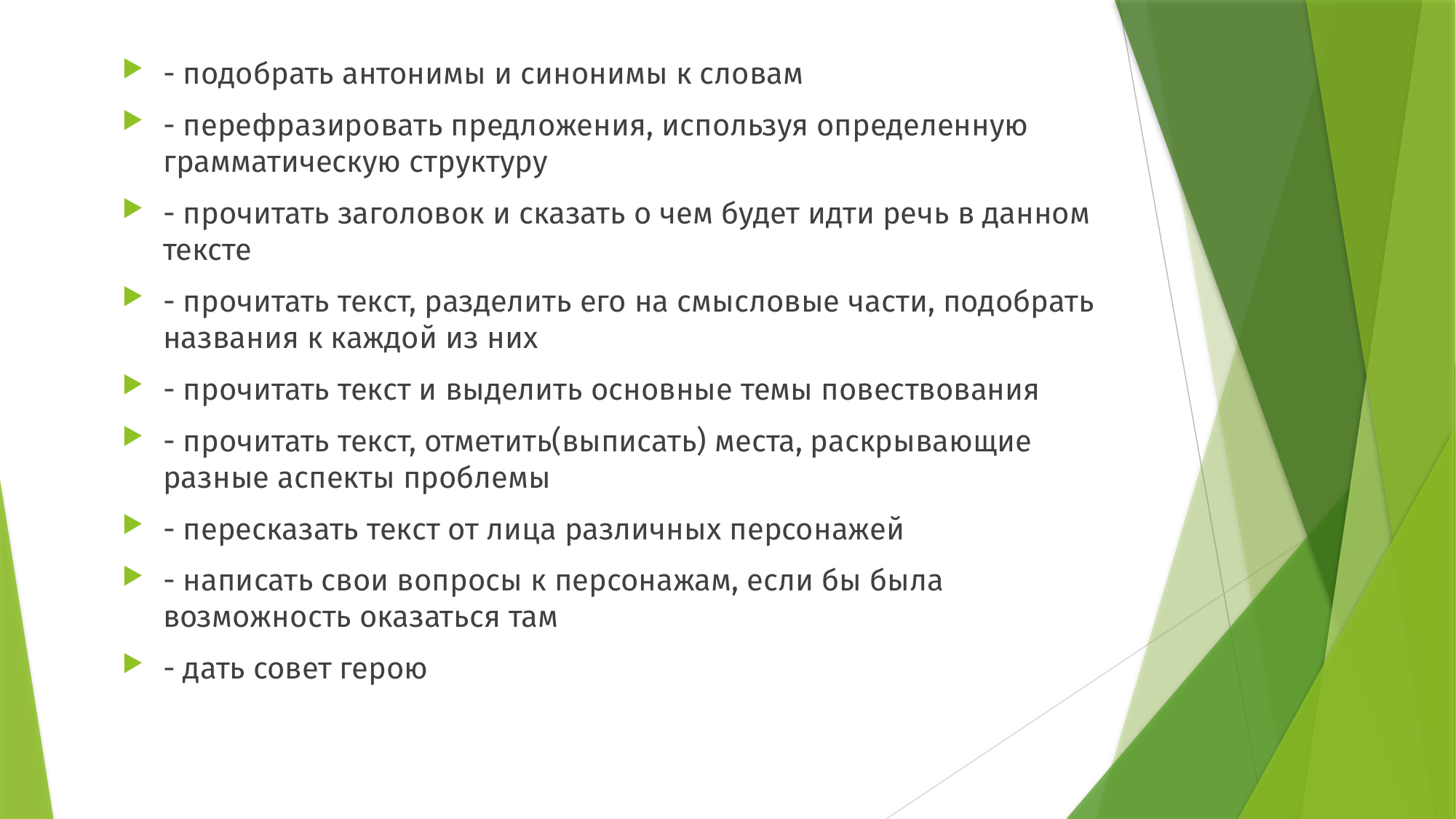

- подобрать антонимы и синонимы к словам
- перефразировать предложения, используя определенную грамматическую структуру
- прочитать заголовок и сказать о чем будет идти речь в данном тексте
- прочитать текст, разделить его на смысловые части, подобрать названия к каждой из них
- прочитать текст и выделить основные темы повествования
- прочитать текст, отметить(выписать) места, раскрывающие разные аспекты проблемы
- пересказать текст от лица различных персонажей
- написать свои вопросы к персонажам, если бы была возможность оказаться там
- дать совет герою